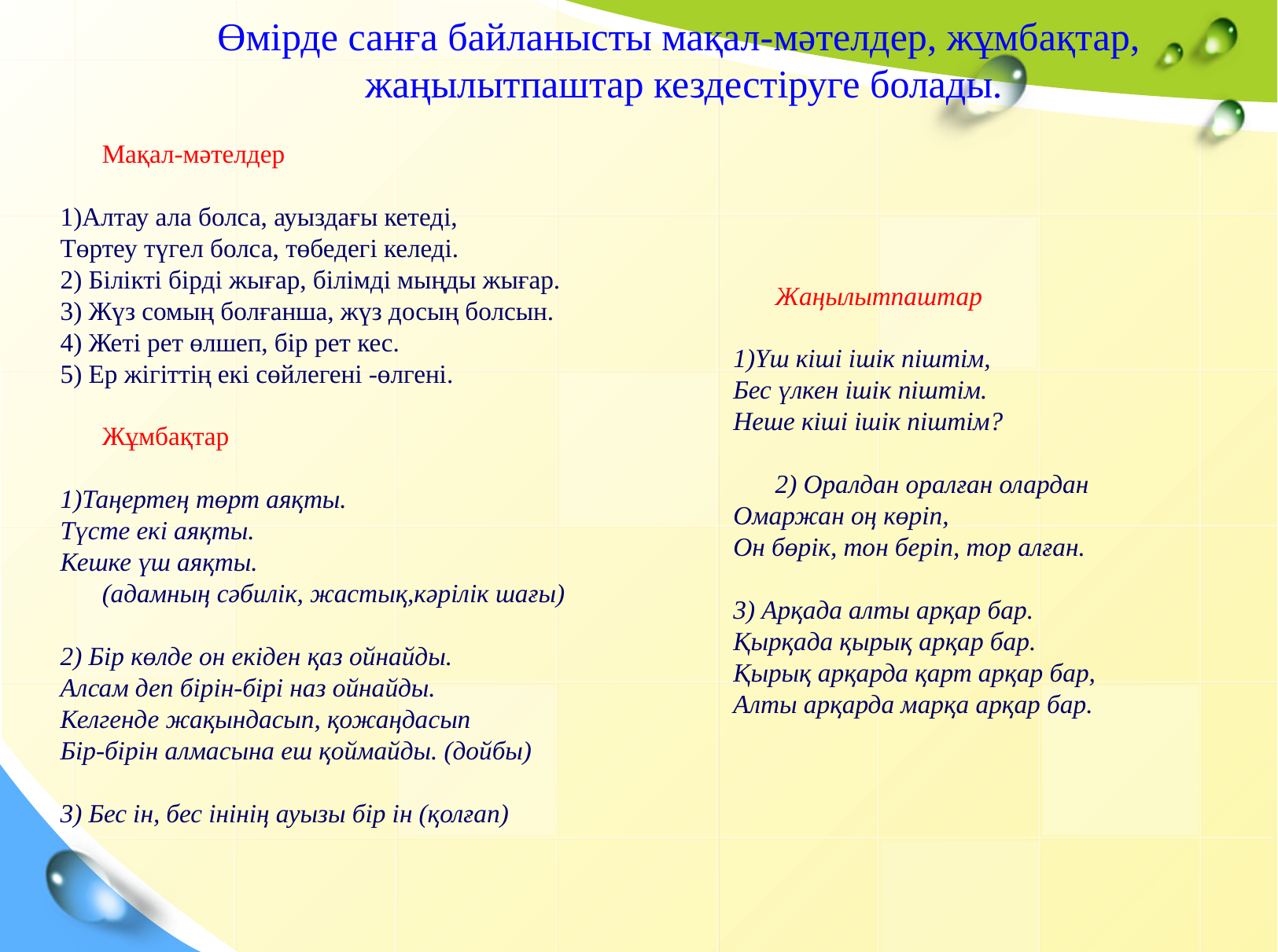

Өмірде санға байланысты мақал-мәтелдер, жұмбақтар,
жаңылытпаштар кездестіруге болады.

Мақал-мәтелдер
1)Алтау ала болса, ауыздағы кетеді,
Төртеу түгел болса, төбедегі келеді.
2) Білікті бірді жығар, білімді мыңды жығар.
3) Жүз сомың болғанша, жүз досың болсын.
4) Жеті рет өлшеп, бір рет кес.
5) Ер жігіттің екі сөйлегені -өлгені.
Жұмбақтар
1)Таңертең төрт аяқты.
Түсте екі аяқты.
Кешке үш аяқты.
(адамның сәбилік, жастық,кәрілік шағы)
2) Бір көлде он екіден қаз ойнайды.
Алсам деп бірін-бірі наз ойнайды.
Келгенде жақындасып, қожаңдасып
Бір-бірін алмасына еш қоймайды. (дойбы)
3) Бес ін, бес інінің ауызы бір ін (қолғап)

Жаңылытпаштар
1)Үш кіші ішік піштім,
Бес үлкен ішік піштім.
Неше кіші ішік піштім?
2) Оралдан оралған олардан
Омаржан оң көріп,
Он бөрік, тон беріп, тор алған.
3) Арқада алты арқар бар.
Қырқада қырық арқар бар.
Қырық арқарда қарт арқар бар,
Алты арқарда марқа арқар бар.